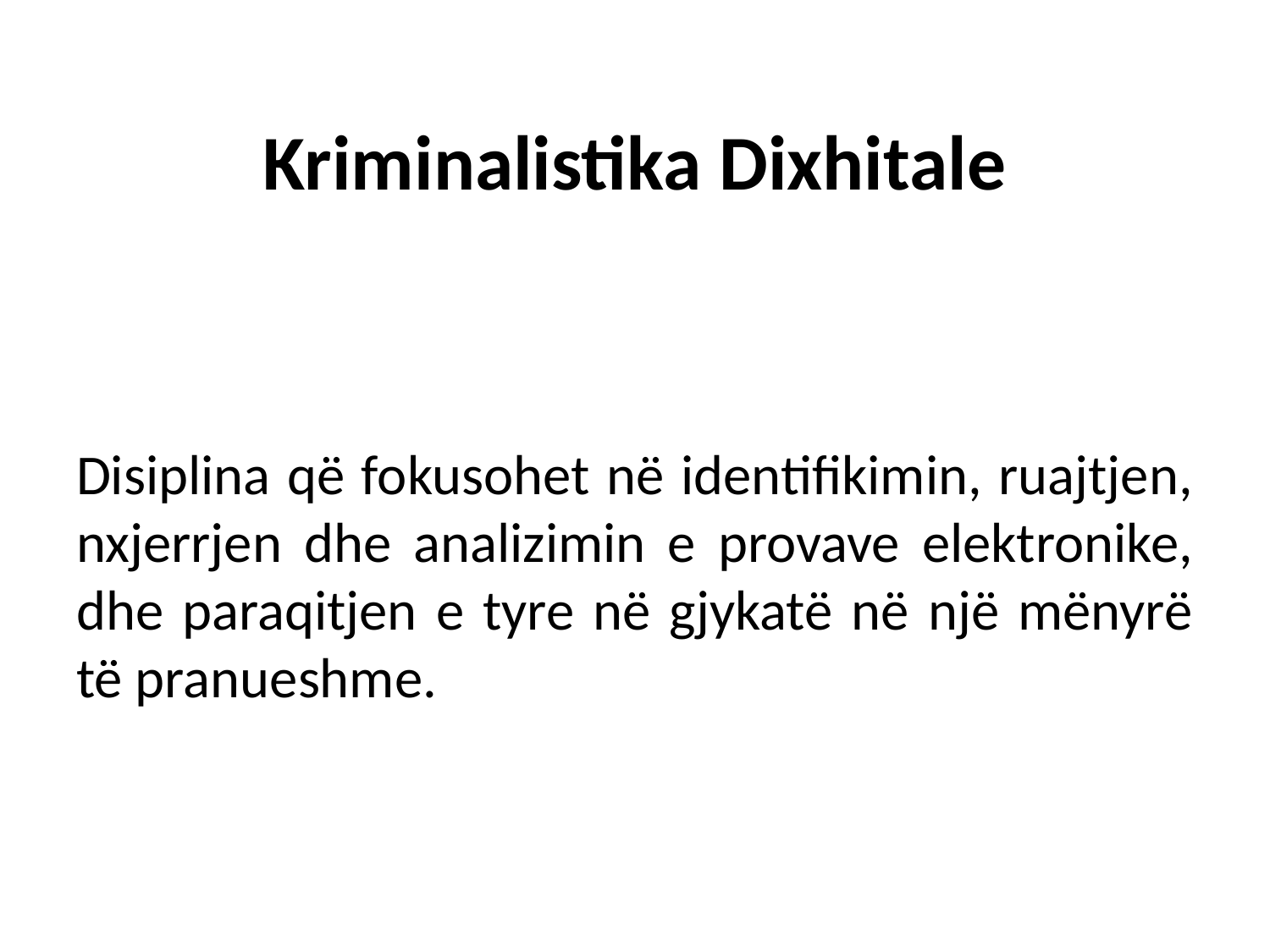

# Kriminalistika Dixhitale
Disiplina që fokusohet në identifikimin, ruajtjen, nxjerrjen dhe analizimin e provave elektronike, dhe paraqitjen e tyre në gjykatë në një mënyrë të pranueshme.